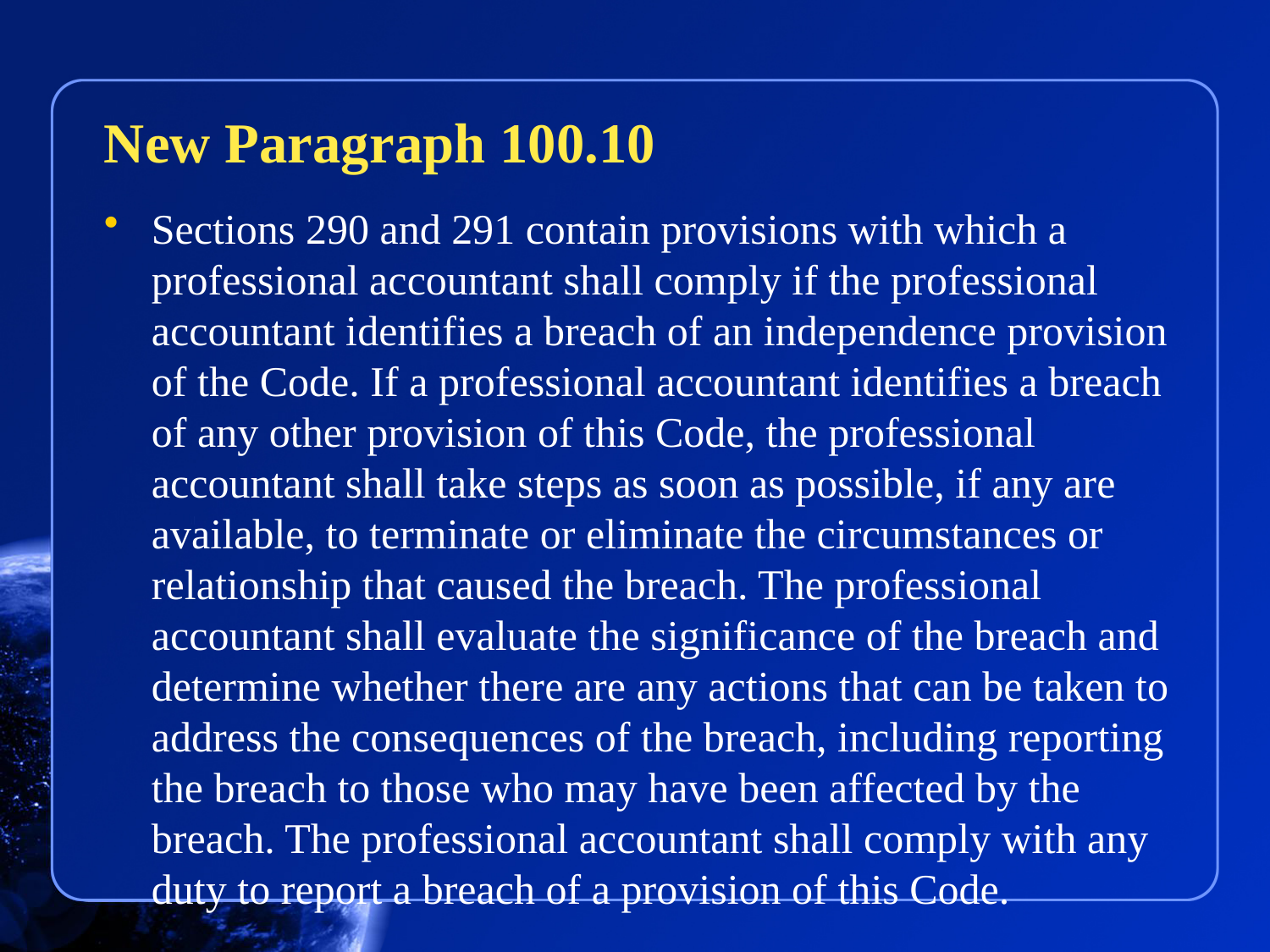

#
New Paragraph 100.10
Sections 290 and 291 contain provisions with which a professional accountant shall comply if the professional accountant identifies a breach of an independence provision of the Code. If a professional accountant identifies a breach of any other provision of this Code, the professional accountant shall take steps as soon as possible, if any are available, to terminate or eliminate the circumstances or relationship that caused the breach. The professional accountant shall evaluate the significance of the breach and determine whether there are any actions that can be taken to address the consequences of the breach, including reporting the breach to those who may have been affected by the breach. The professional accountant shall comply with any duty to report a breach of a provision of this Code.